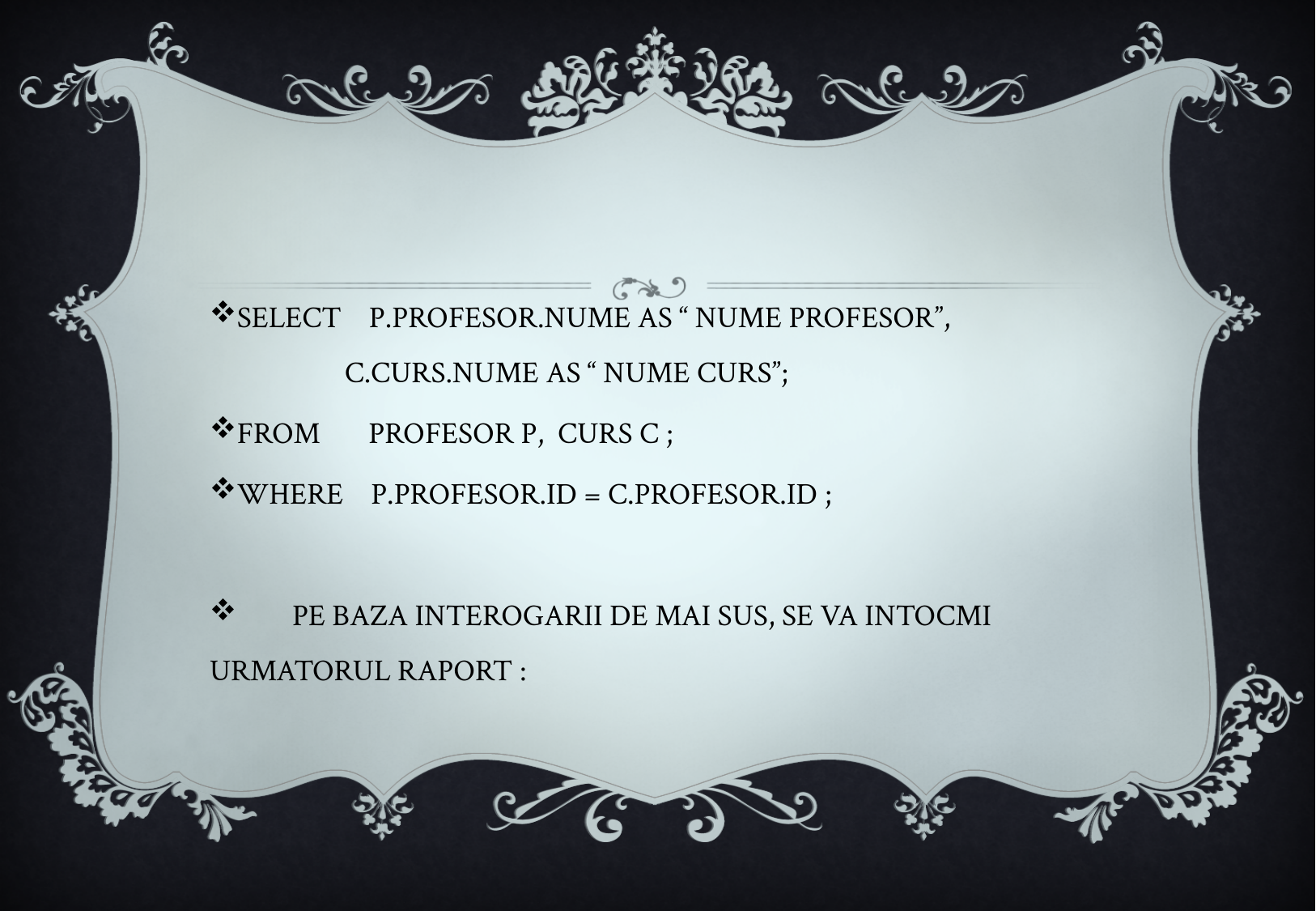

SELECT    P.PROFESOR.NUME AS “ NUME PROFESOR”, 	     	  C.CURS.NUME AS “ NUME CURS”;
FROM       PROFESOR P,  CURS C ;
WHERE    P.PROFESOR.ID = C.PROFESOR.ID ;

        PE BAZA INTEROGARII DE MAI SUS, SE VA INTOCMI URMATORUL RAPORT :